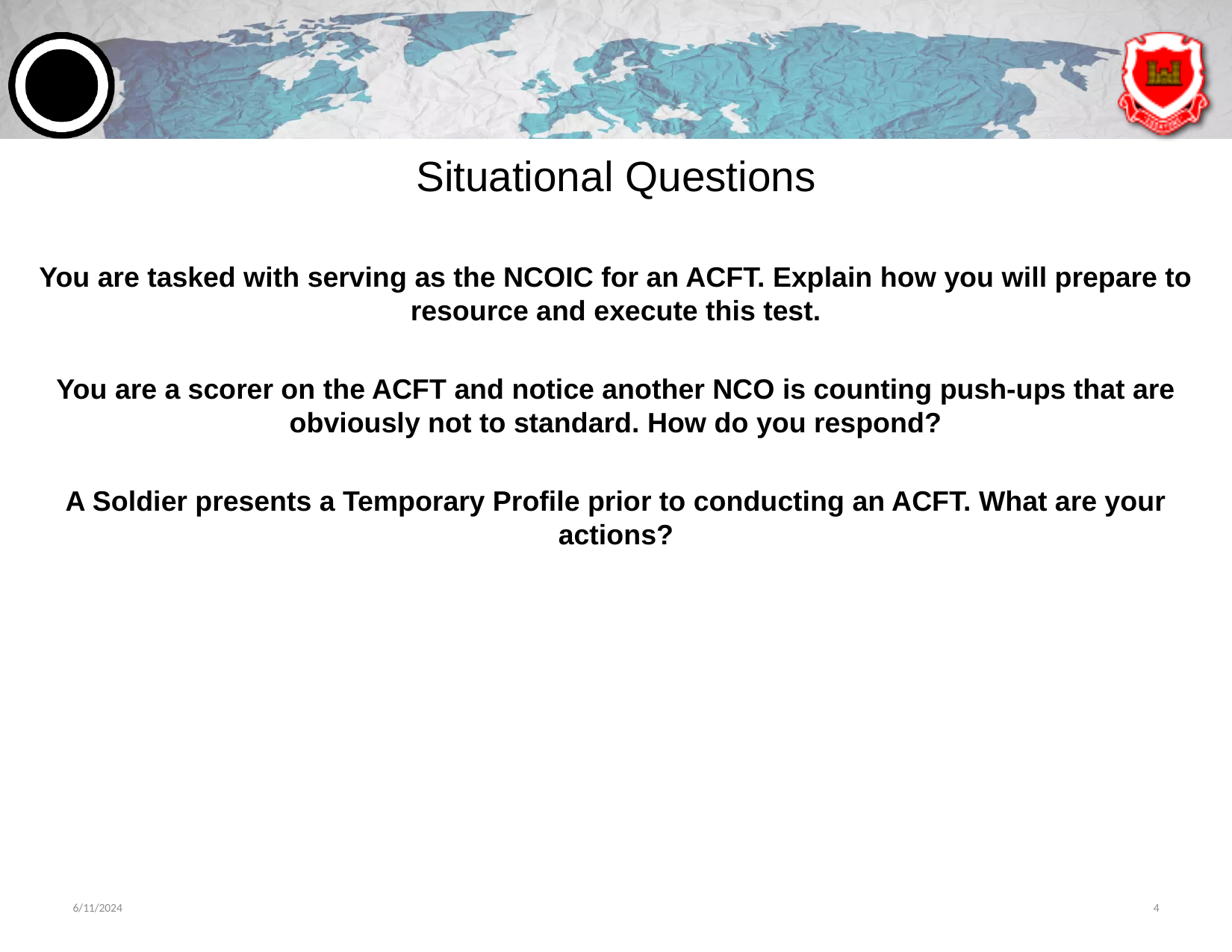

# Situational Questions
You are tasked with serving as the NCOIC for an ACFT. Explain how you will prepare to resource and execute this test.

You are a scorer on the ACFT and notice another NCO is counting push-ups that are obviously not to standard. How do you respond?

A Soldier presents a Temporary Profile prior to conducting an ACFT. What are your actions?
6/11/2024
4